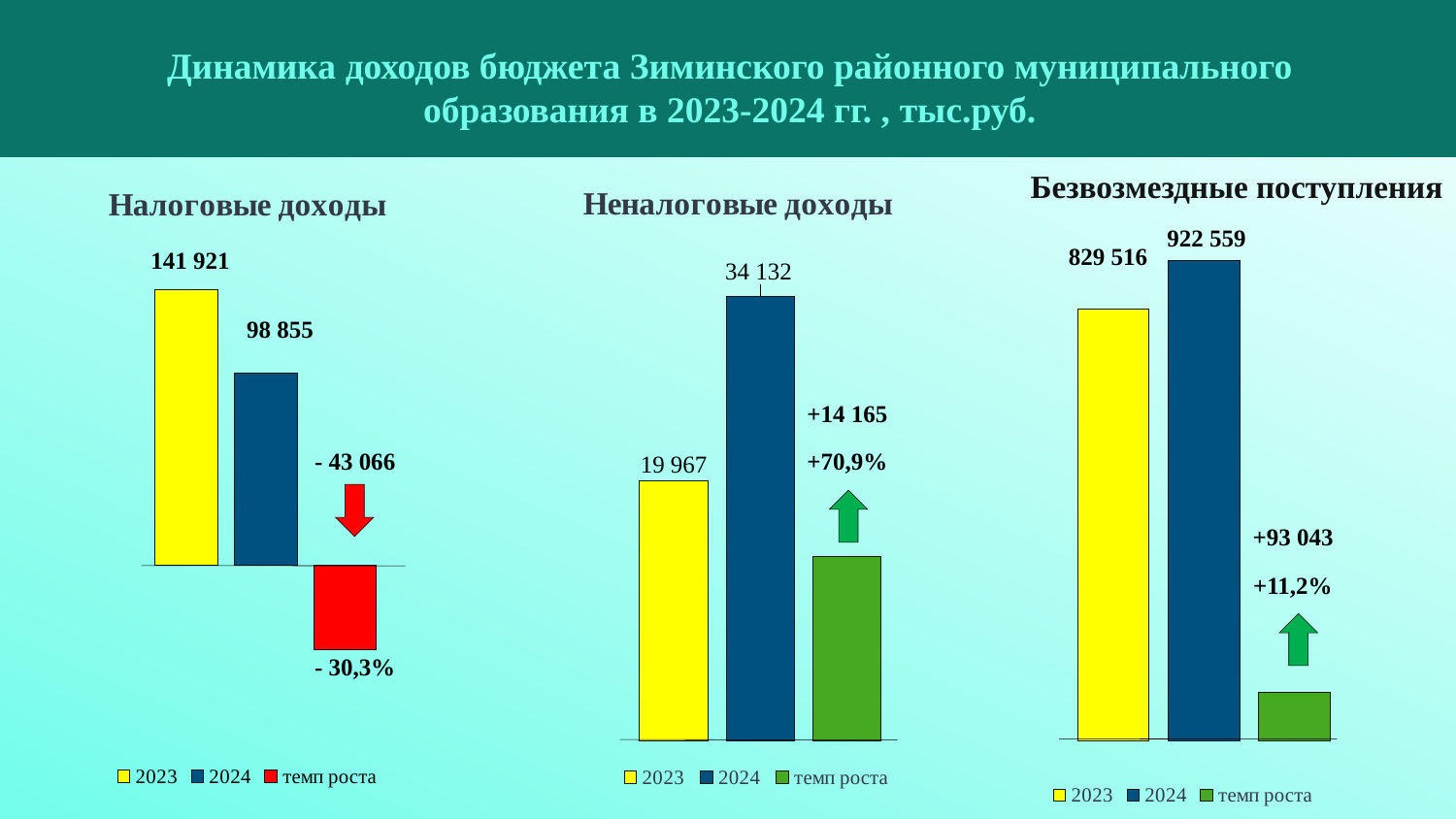

Динамика доходов бюджета Зиминского районного муниципального образования в 2023-2024 гг. , тыс.руб.

### Chart: Налоговые доходы

| Category | 2023 | 2024 | темп роста |
|---|---|---|---|
| НДФЛ | 141921.0 | 98855.0 | -43066.0 |
Безвозмездные поступления

### Chart: Неналоговые доходы

| Category | 2023 | 2024 | темп роста |
|---|---|---|---|
| НДФЛ | 19967.0 | 34132.0 | 14165.0 |

### Chart

| Category | 2023 | 2024 | темп роста |
|---|---|---|---|
| НДФЛ | 829516.0 | 922559.0 | 93043.0 |
+14 165
- 43 066
+70,9%

+93 043
+11,2%

- 30,3%